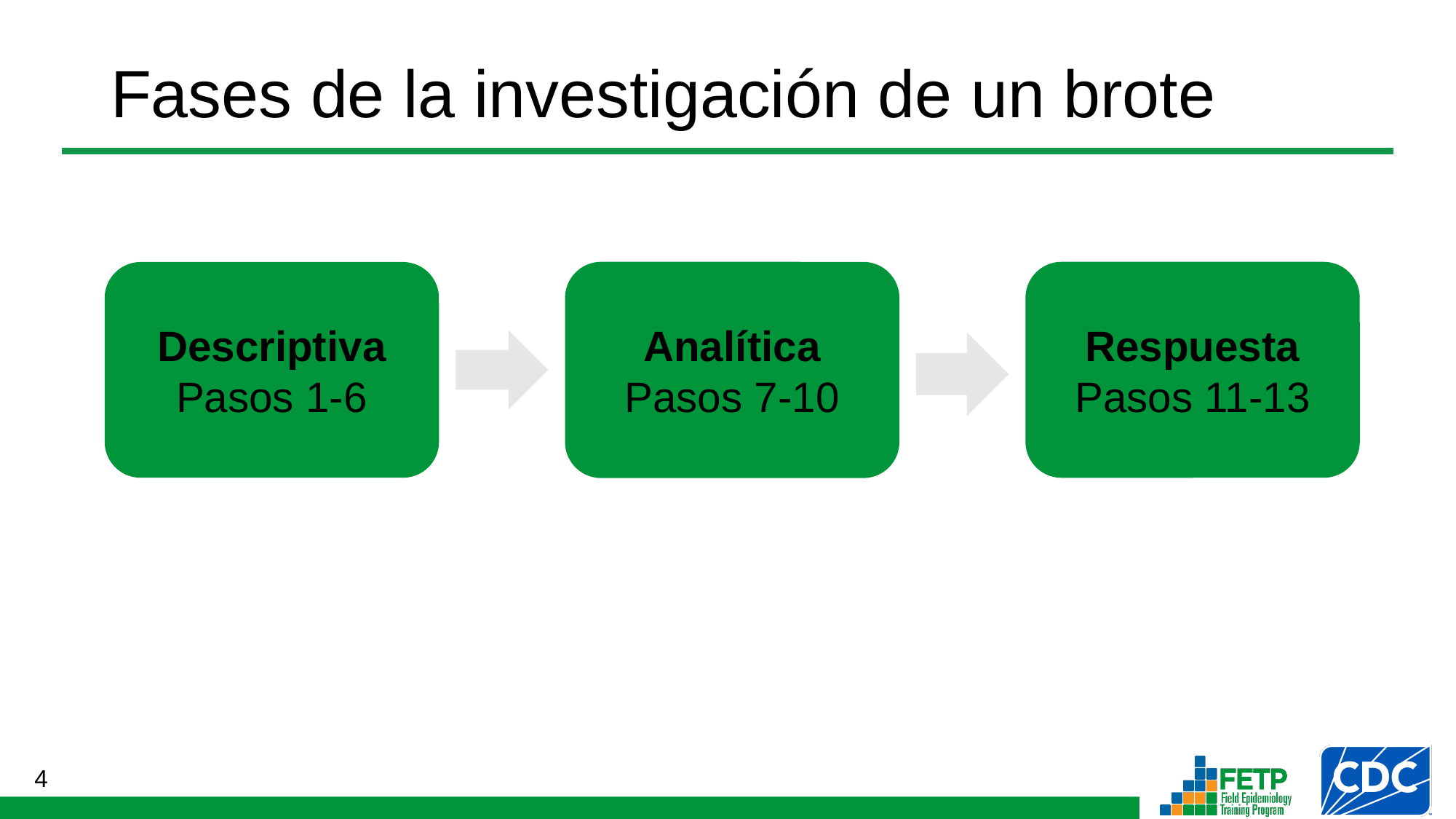

Fases de la investigación de un brote
Analítica
Pasos 7-10
Respuesta
Pasos 11-13
Descriptiva
Pasos 1-6